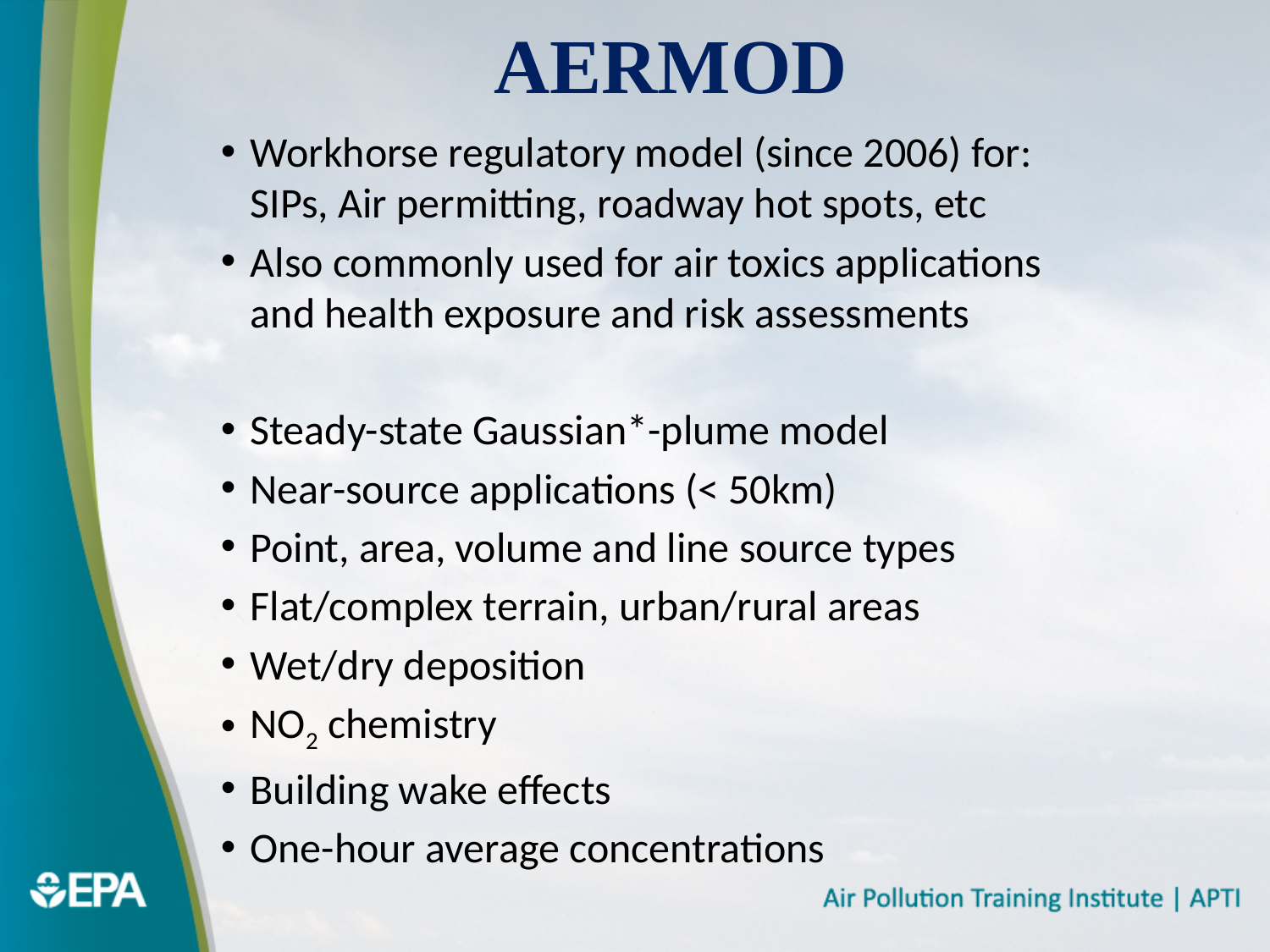

aermod
Workhorse regulatory model (since 2006) for: SIPs, Air permitting, roadway hot spots, etc
Also commonly used for air toxics applications and health exposure and risk assessments

Steady-state Gaussian*-plume model
Near-source applications (< 50km)
Point, area, volume and line source types
Flat/complex terrain, urban/rural areas
Wet/dry deposition
NO2 chemistry
Building wake effects
One-hour average concentrations